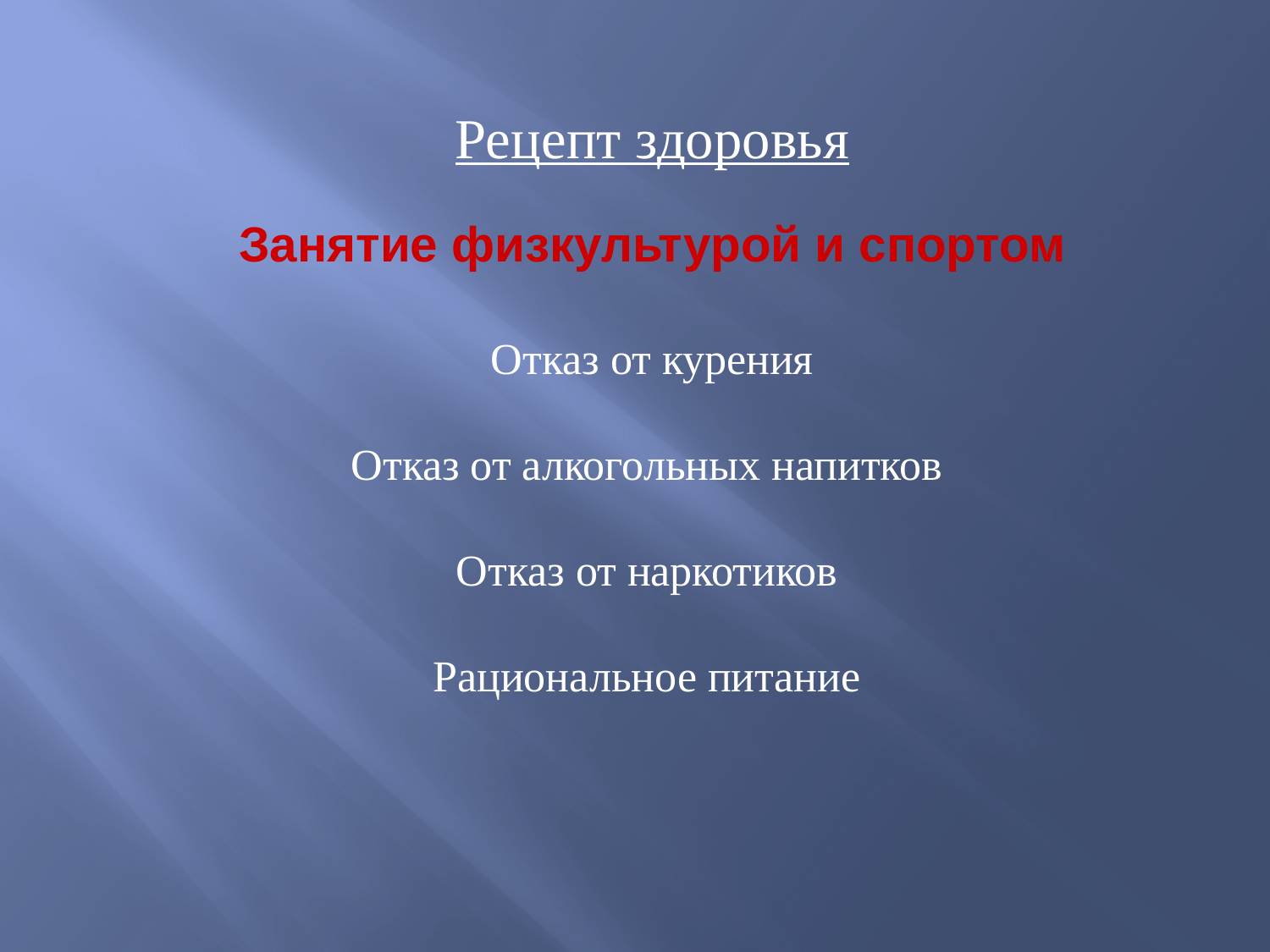

Рецепт здоровья

Занятие физкультурой и спортом

Отказ от курения

Отказ от алкогольных напитков

Отказ от наркотиков

Рациональное питание